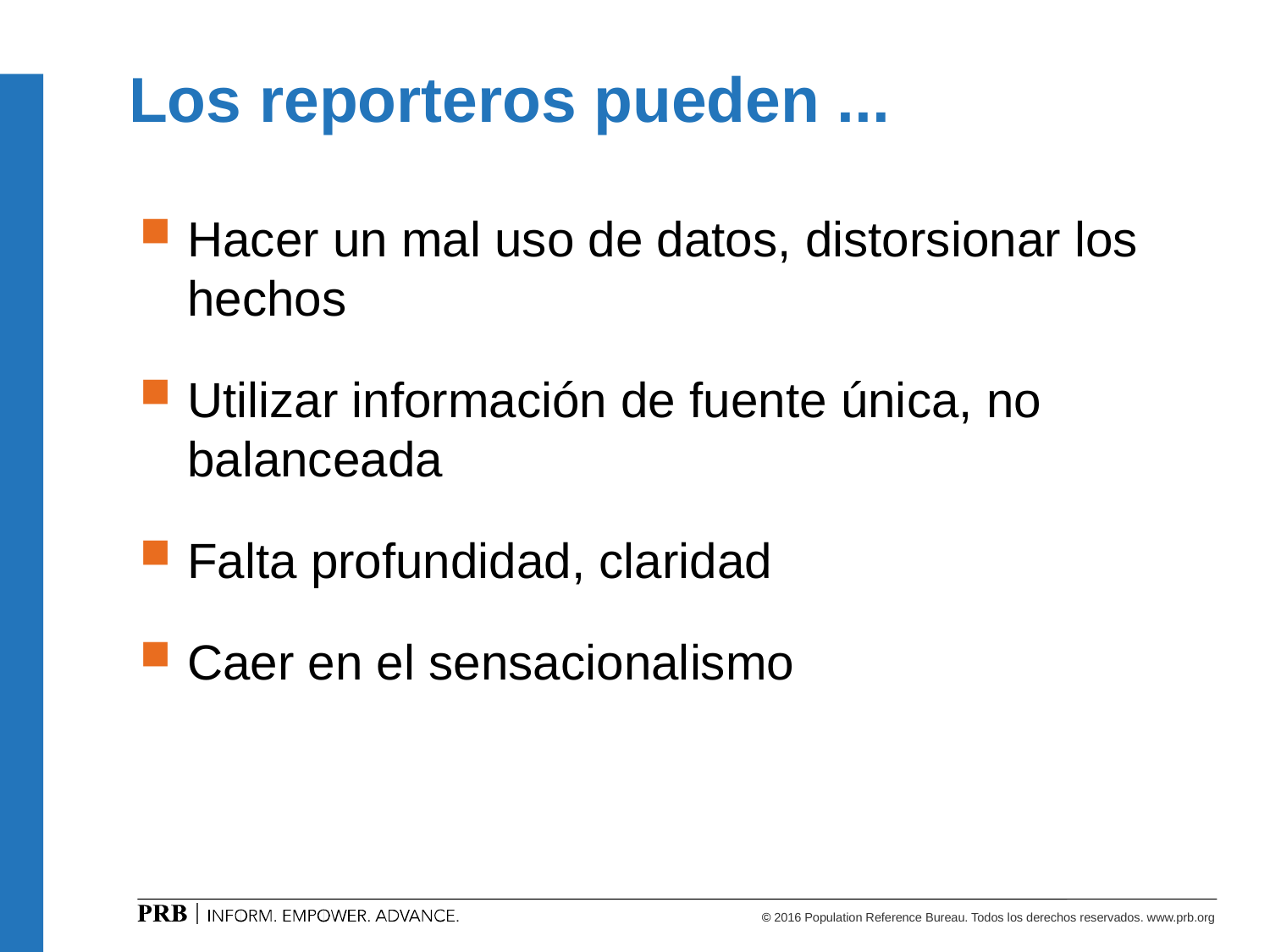

# Los reporteros pueden ...
Hacer un mal uso de datos, distorsionar los hechos
Utilizar información de fuente única, no balanceada
Falta profundidad, claridad
Caer en el sensacionalismo